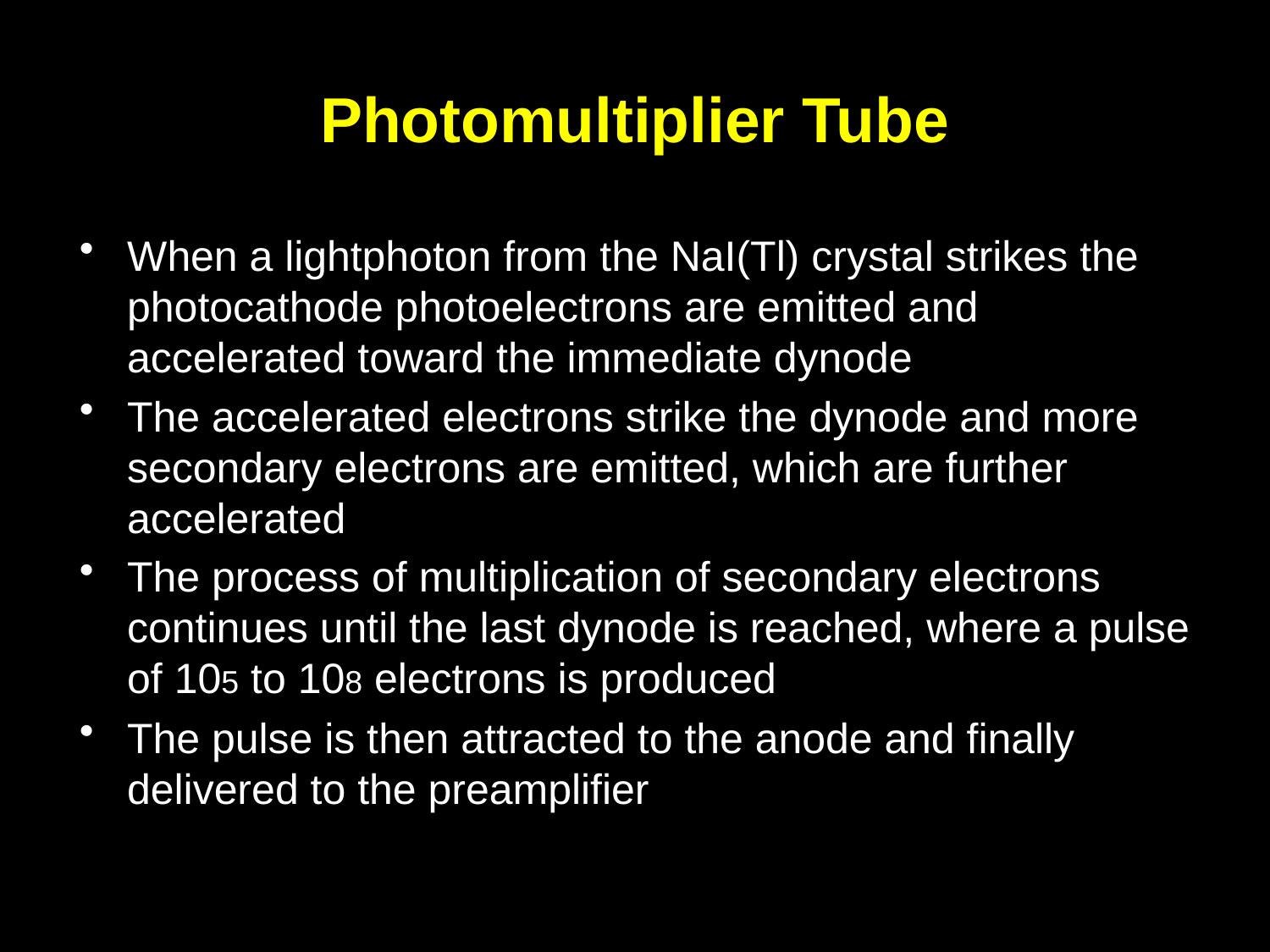

# Photomultiplier Tube
When a lightphoton from the NaI(Tl) crystal strikes the photocathode photoelectrons are emitted and accelerated toward the immediate dynode
The accelerated electrons strike the dynode and more secondary electrons are emitted, which are further accelerated
The process of multiplication of secondary electrons continues until the last dynode is reached, where a pulse of 105 to 108 electrons is produced
The pulse is then attracted to the anode and finally delivered to the preamplifier